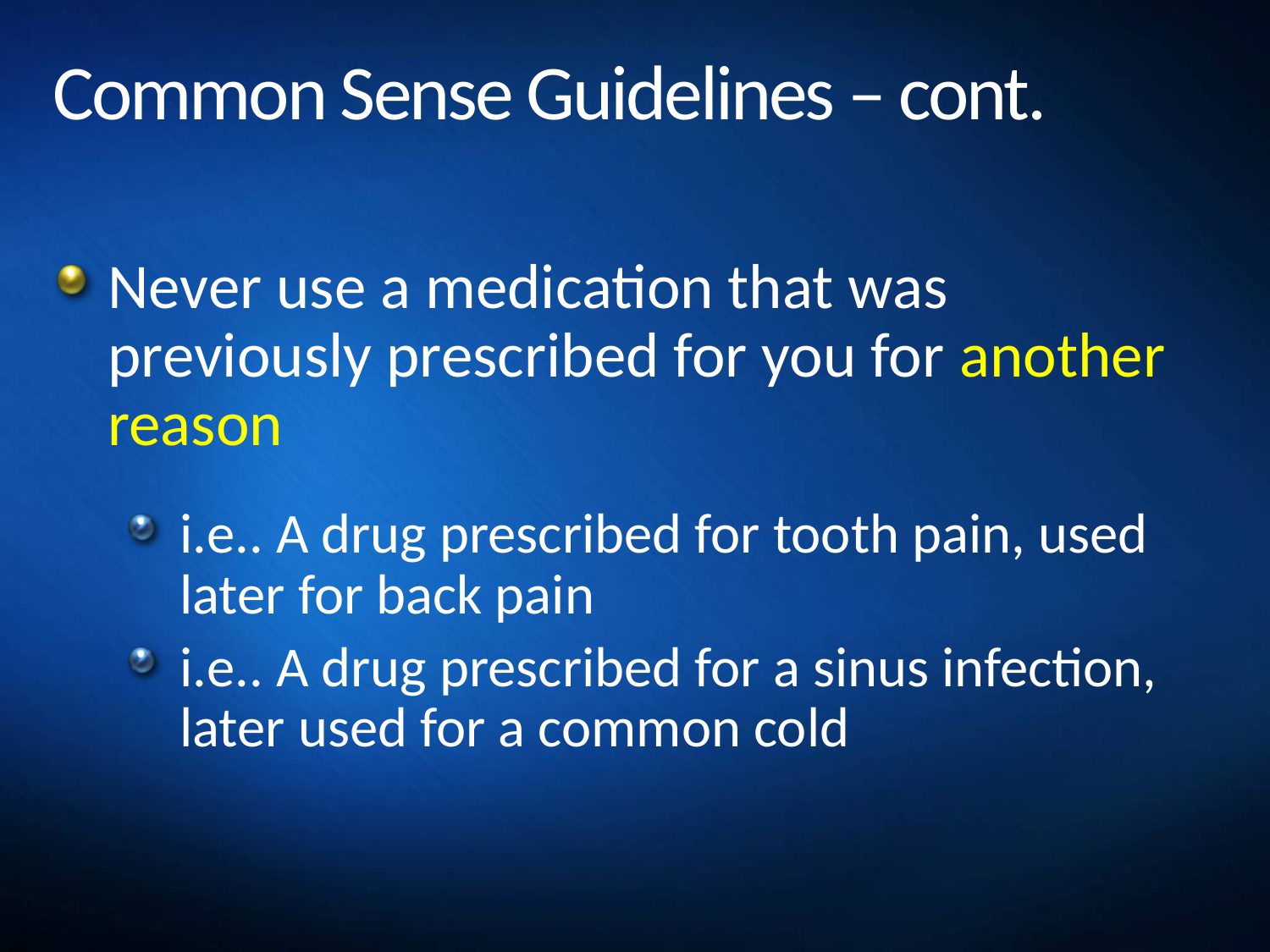

# Common Sense Guidelines – cont.
Never use a medication that was previously prescribed for you for another reason

i.e.. A drug prescribed for tooth pain, used later for back pain
i.e.. A drug prescribed for a sinus infection, later used for a common cold